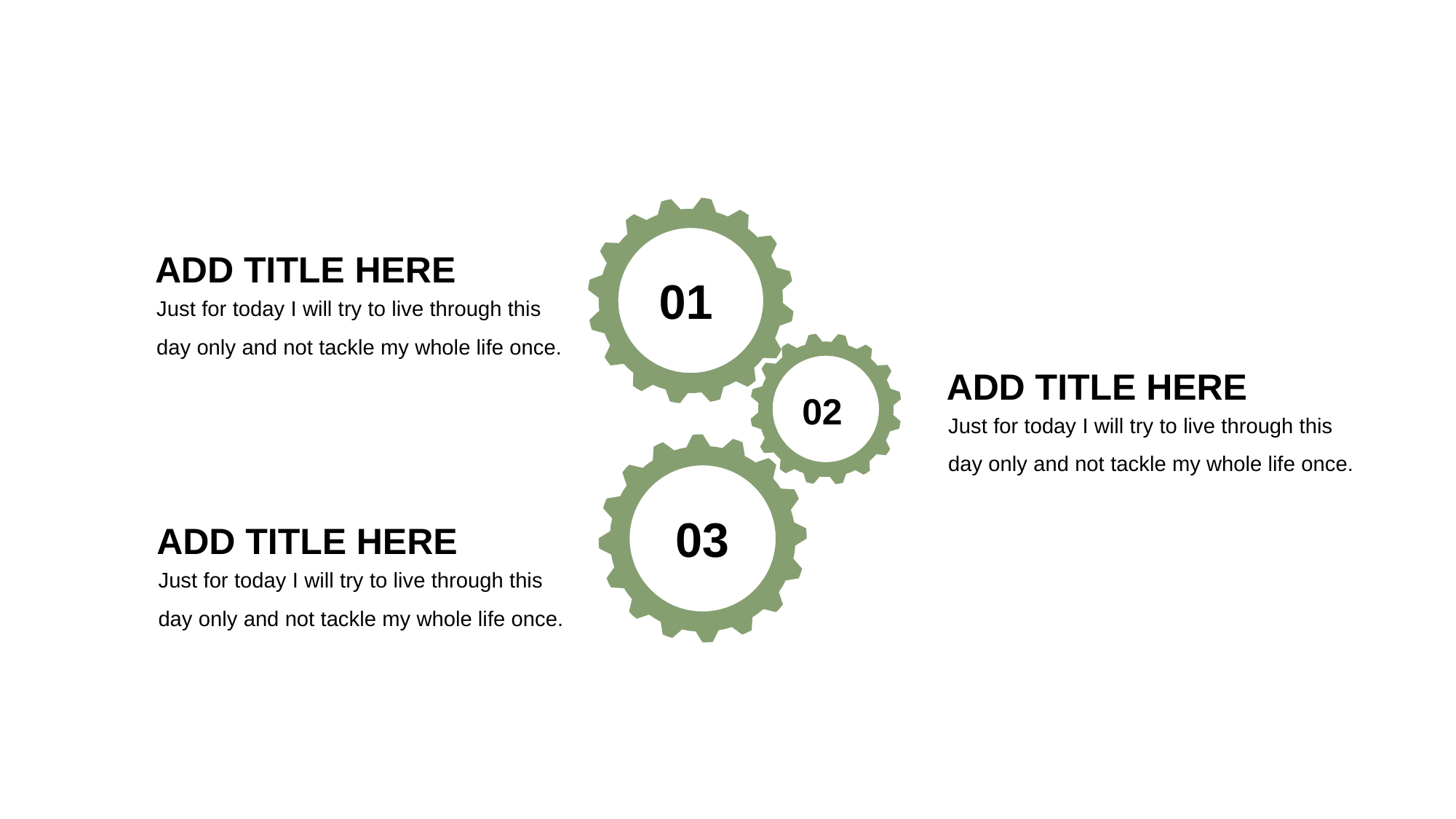

01

02

03
ADD TITLE HERE
Just for today I will try to live through this day only and not tackle my whole life once.
ADD TITLE HERE
Just for today I will try to live through this day only and not tackle my whole life once.
ADD TITLE HERE
Just for today I will try to live through this day only and not tackle my whole life once.